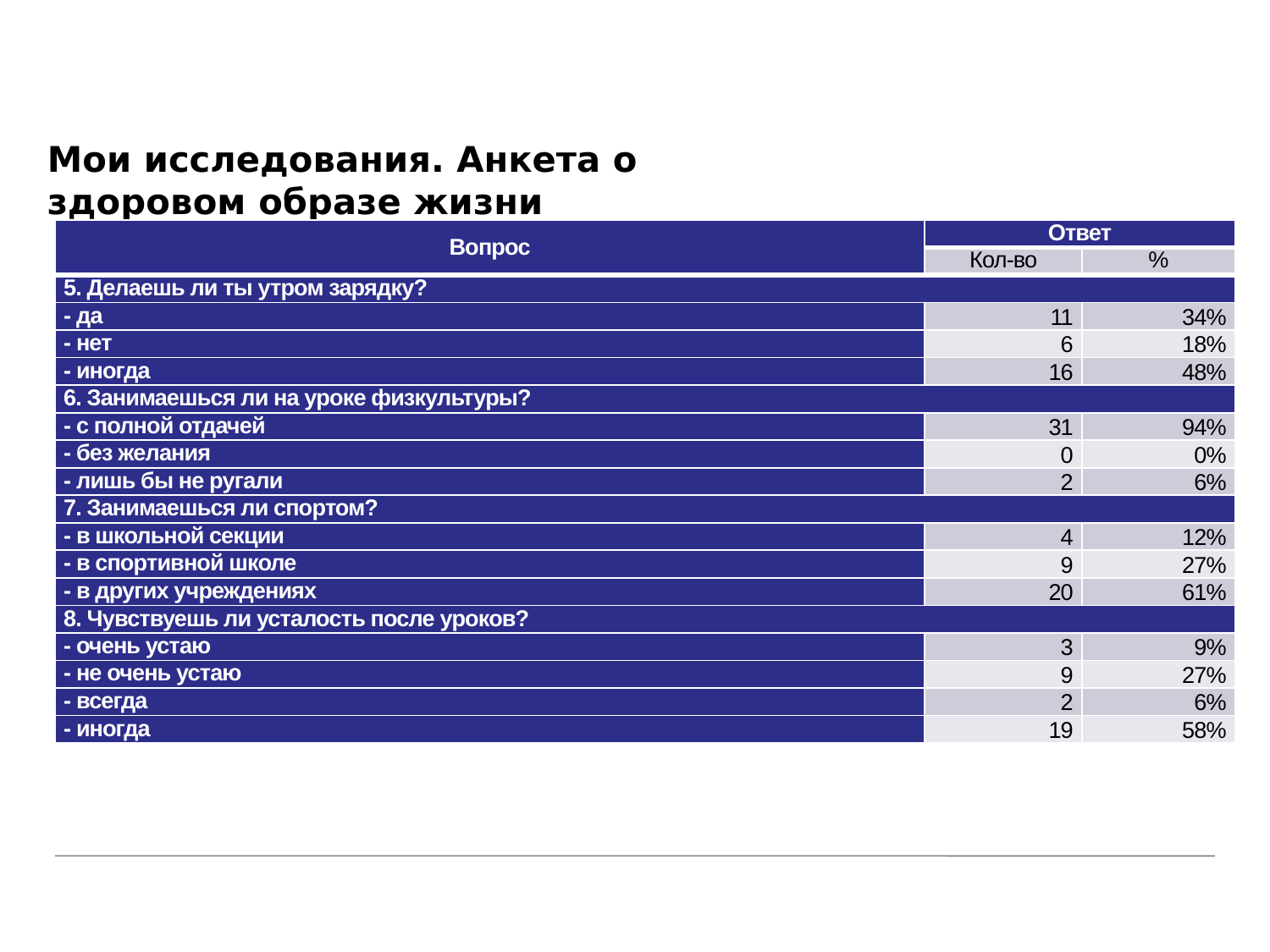

Мои исследования. Анкета о здоровом образе жизни
| Вопрос | Ответ |  |
| --- | --- | --- |
|  | Кол-во | % |
| 5. Делаешь ли ты утром зарядку? |  |  |
| - да | 11 | 34% |
| - нет | 6 | 18% |
| - иногда | 16 | 48% |
| 6. Занимаешься ли на уроке физкультуры? |  |  |
| - с полной отдачей | 31 | 94% |
| - без желания | 0 | 0% |
| - лишь бы не ругали | 2 | 6% |
| 7. Занимаешься ли спортом? |  |  |
| - в школьной секции | 4 | 12% |
| - в спортивной школе | 9 | 27% |
| - в других учреждениях | 20 | 61% |
| 8. Чувствуешь ли усталость после уроков? |  |  |
| - очень устаю | 3 | 9% |
| - не очень устаю | 9 | 27% |
| - всегда | 2 | 6% |
| - иногда | 19 | 58% |